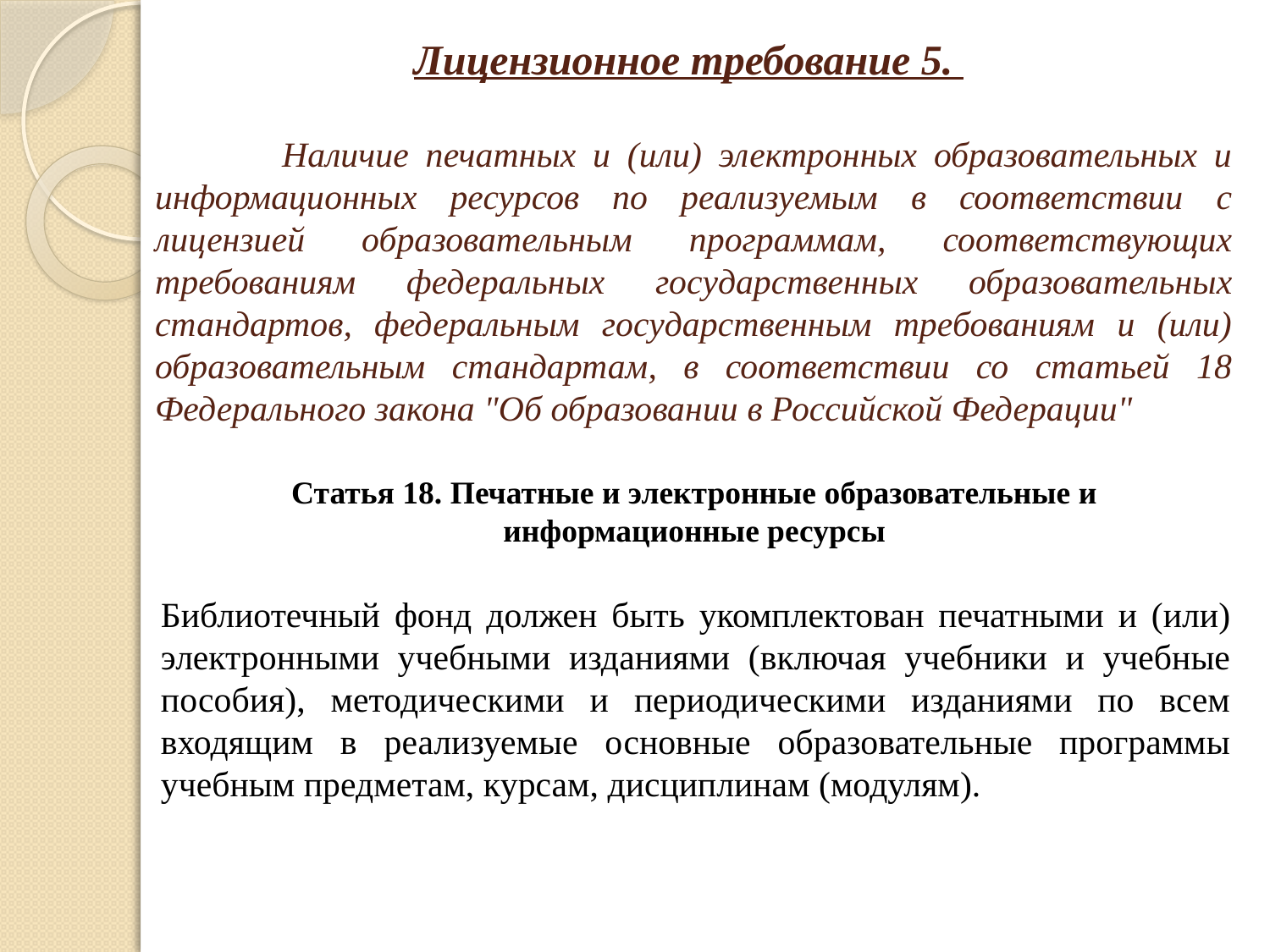

Лицензионное требование 5.
# Наличие печатных и (или) электронных образовательных и информационных ресурсов по реализуемым в соответствии с лицензией образовательным программам, соответствующих требованиям федеральных государственных образовательных стандартов, федеральным государственным требованиям и (или) образовательным стандартам, в соответствии со статьей 18 Федерального закона "Об образовании в Российской Федерации"
Статья 18. Печатные и электронные образовательные и информационные ресурсы
Библиотечный фонд должен быть укомплектован печатными и (или) электронными учебными изданиями (включая учебники и учебные пособия), методическими и периодическими изданиями по всем входящим в реализуемые основные образовательные программы учебным предметам, курсам, дисциплинам (модулям).